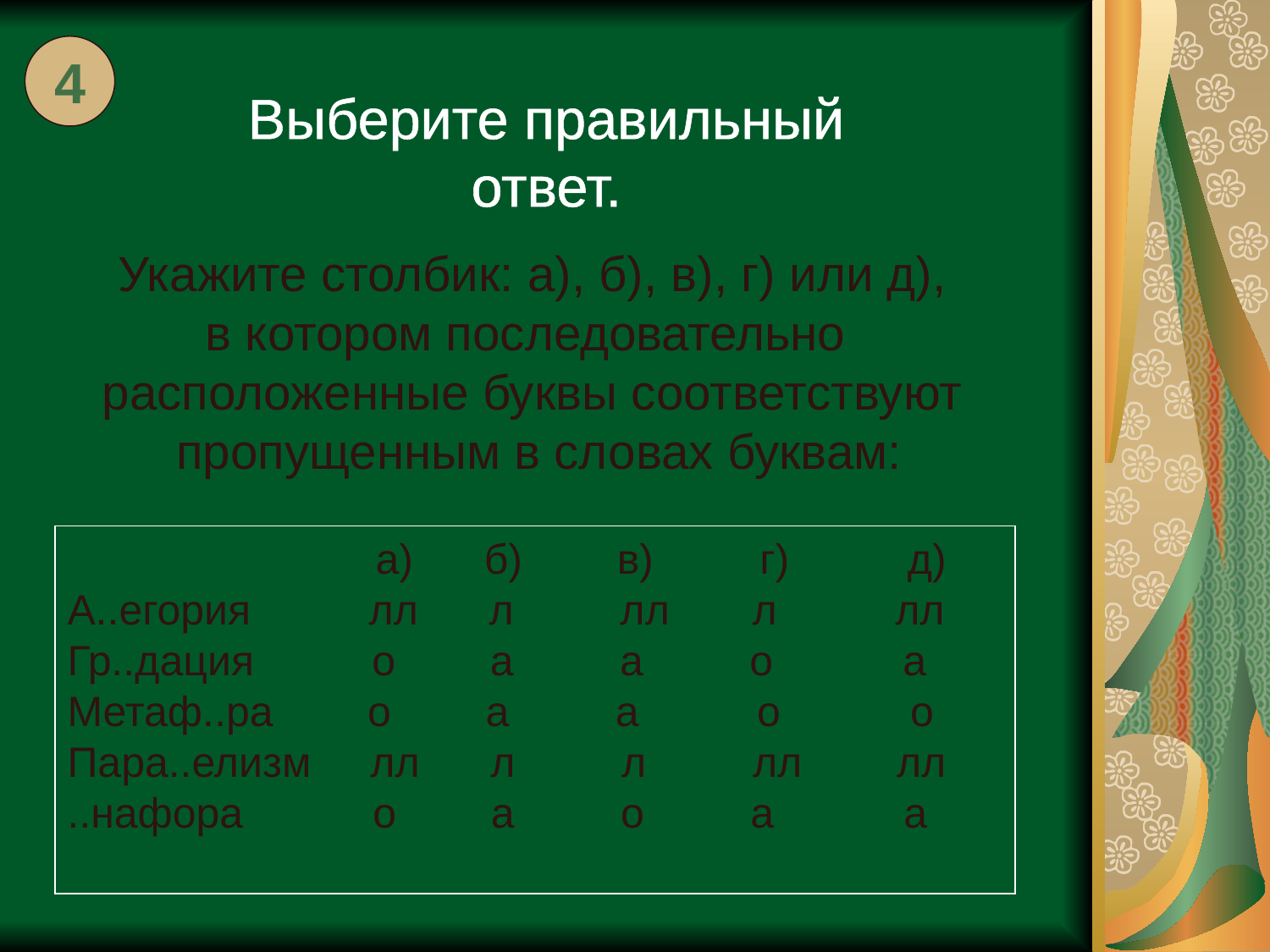

4
Выберите правильный
ответ.

Укажите столбик: а), б), в), г) или д),
в котором последовательно
расположенные буквы соответствуют
 пропущенным в словах буквам:
                          а)      б)        в)         г)          д)
А..егория          лл      л         лл       л          лл
Гр..дация          о        а         а         о           а
Метаф..ра        о        а         а          о           о
Пара..елизм     лл      л         л         лл        лл
..нафора           о        а         о         а           а